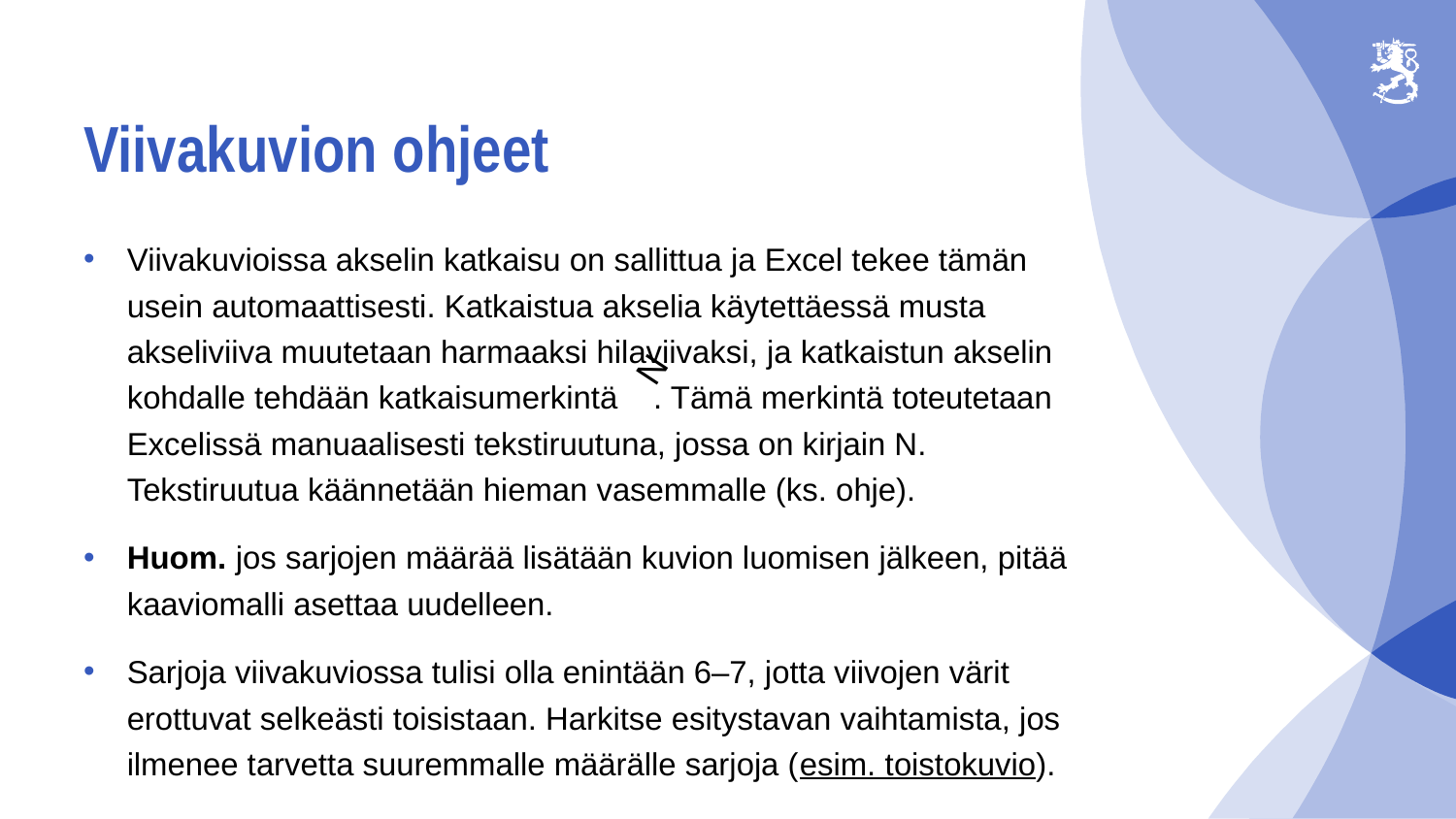

# Viivakuvion ohjeet
Viivakuvioissa akselin katkaisu on sallittua ja Excel tekee tämän usein automaattisesti. Katkaistua akselia käytettäessä musta akseliviiva muutetaan harmaaksi hilaviivaksi, ja katkaistun akselin kohdalle tehdään katkaisumerkintä    . Tämä merkintä toteutetaan Excelissä manuaalisesti tekstiruutuna, jossa on kirjain N. Tekstiruutua käännetään hieman vasemmalle (ks. ohje).
Huom. jos sarjojen määrää lisätään kuvion luomisen jälkeen, pitää kaaviomalli asettaa uudelleen.
Sarjoja viivakuviossa tulisi olla enintään 6–7, jotta viivojen värit erottuvat selkeästi toisistaan. Harkitse esitystavan vaihtamista, jos ilmenee tarvetta suuremmalle määrälle sarjoja (esim. toistokuvio).
N